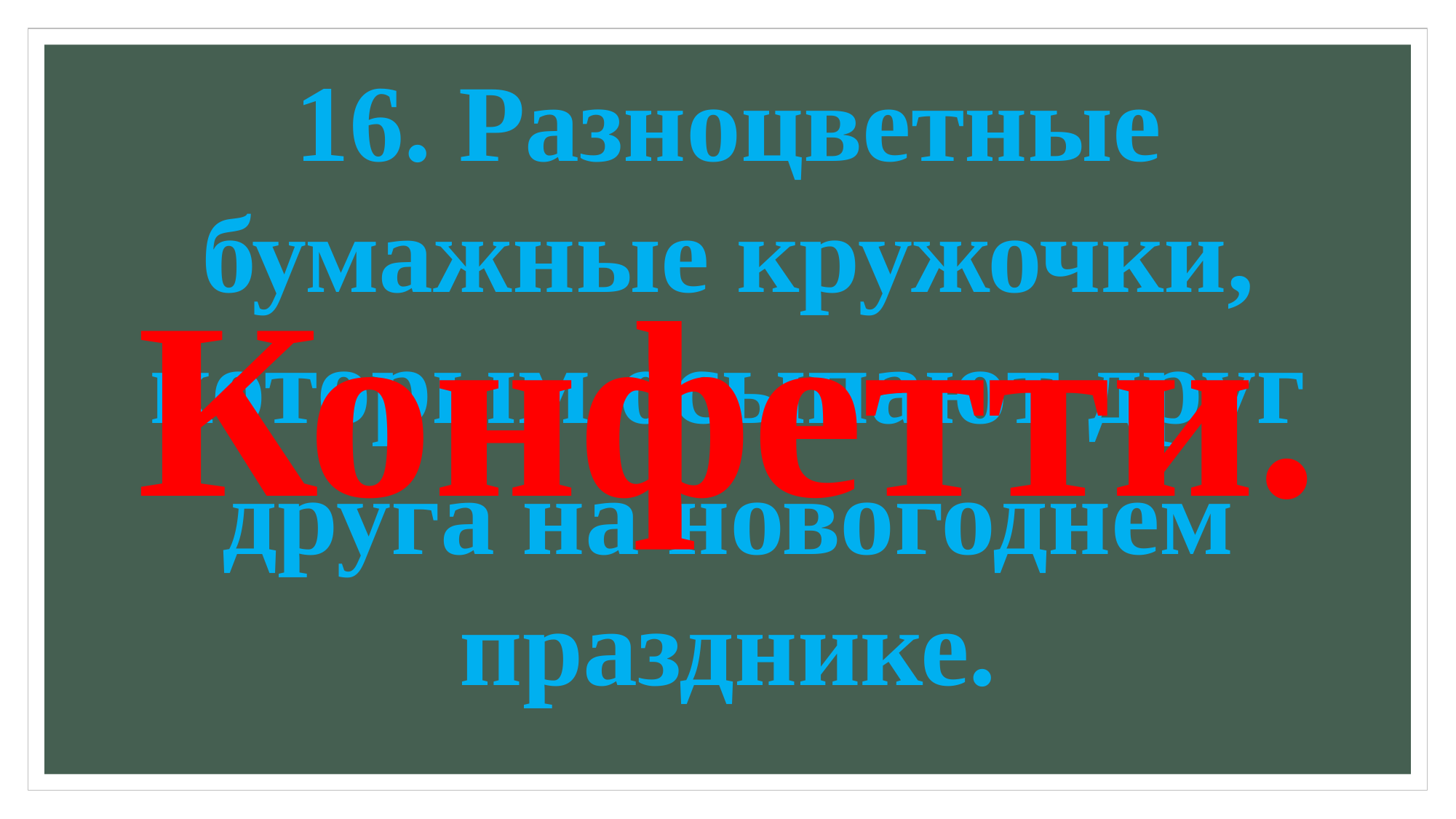

16. Разноцветные бумажные кружочки, которым осыпают друг друга на новогоднем празднике.
Конфетти.